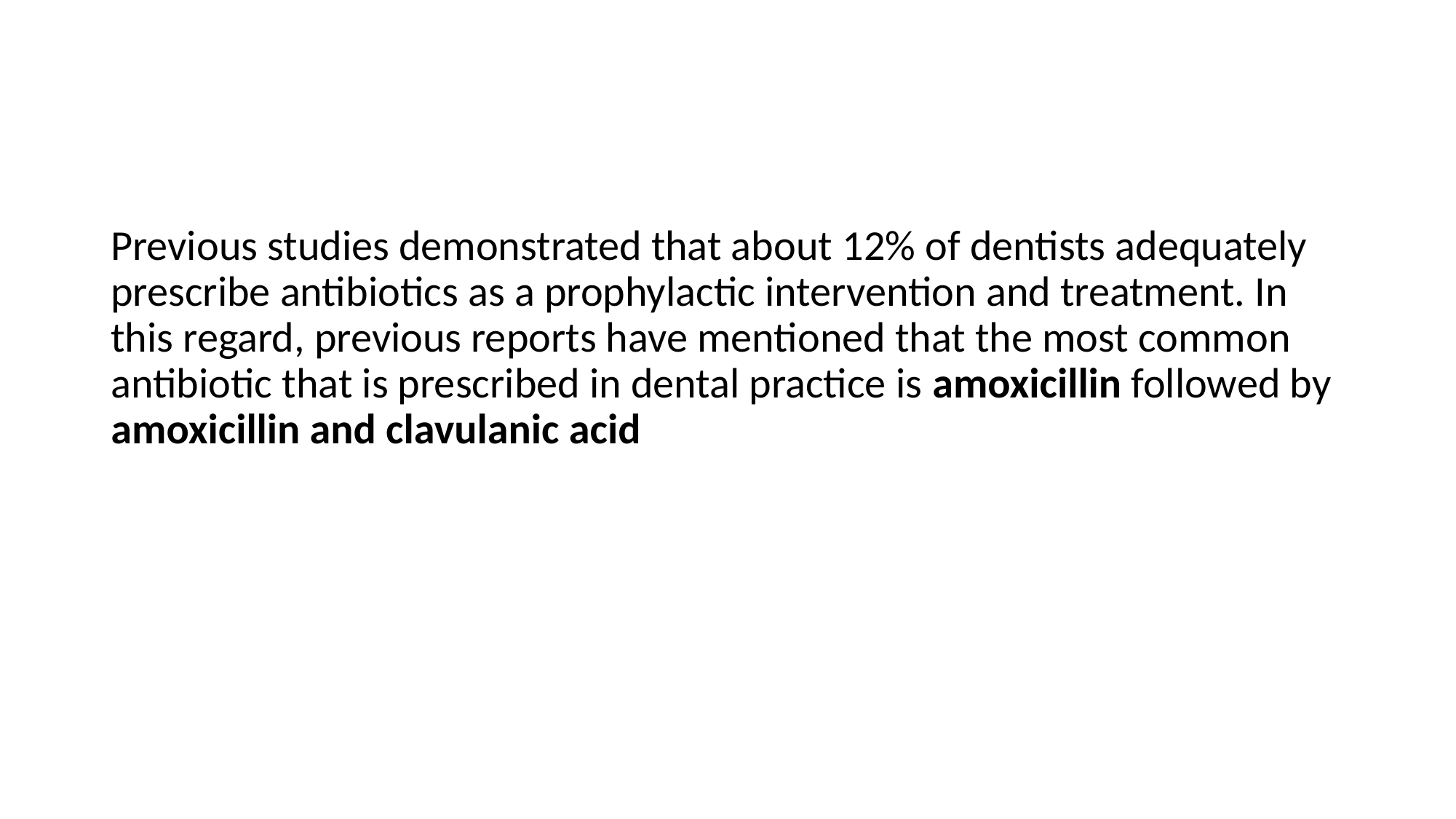

#
Previous studies demonstrated that about 12% of dentists adequately prescribe antibiotics as a prophylactic intervention and treatment. In this regard, previous reports have mentioned that the most common antibiotic that is prescribed in dental practice is amoxicillin followed by amoxicillin and clavulanic acid